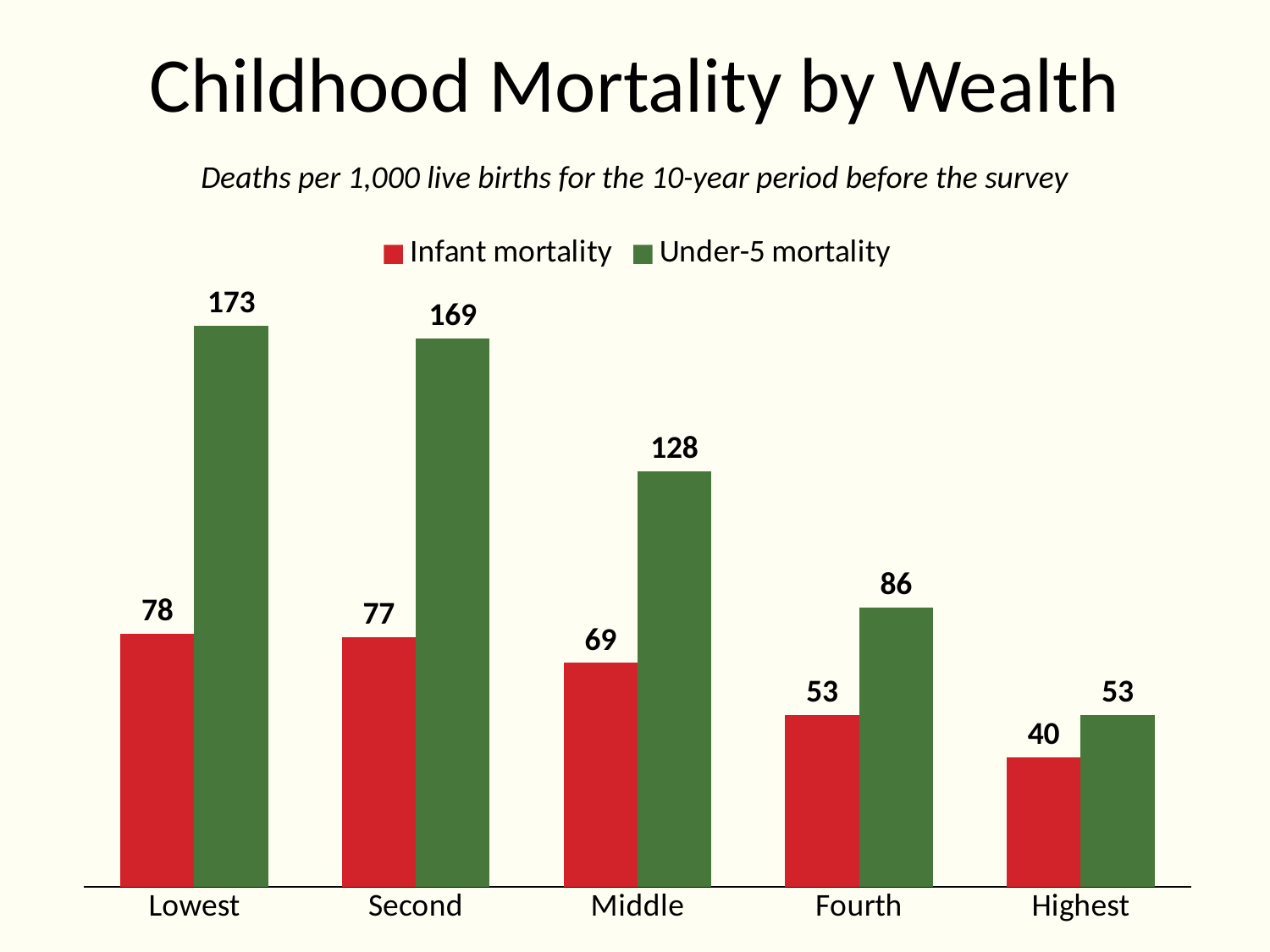

# Childhood Mortality by Wealth
Deaths per 1,000 live births for the 10-year period before the survey

### Chart

| Category | Infant mortality | Under-5 mortality |
|---|---|---|
| Lowest | 78.0 | 173.0 |
| Second | 77.0 | 169.0 |
| Middle | 69.0 | 128.0 |
| Fourth | 53.0 | 86.0 |
| Highest | 40.0 | 53.0 |